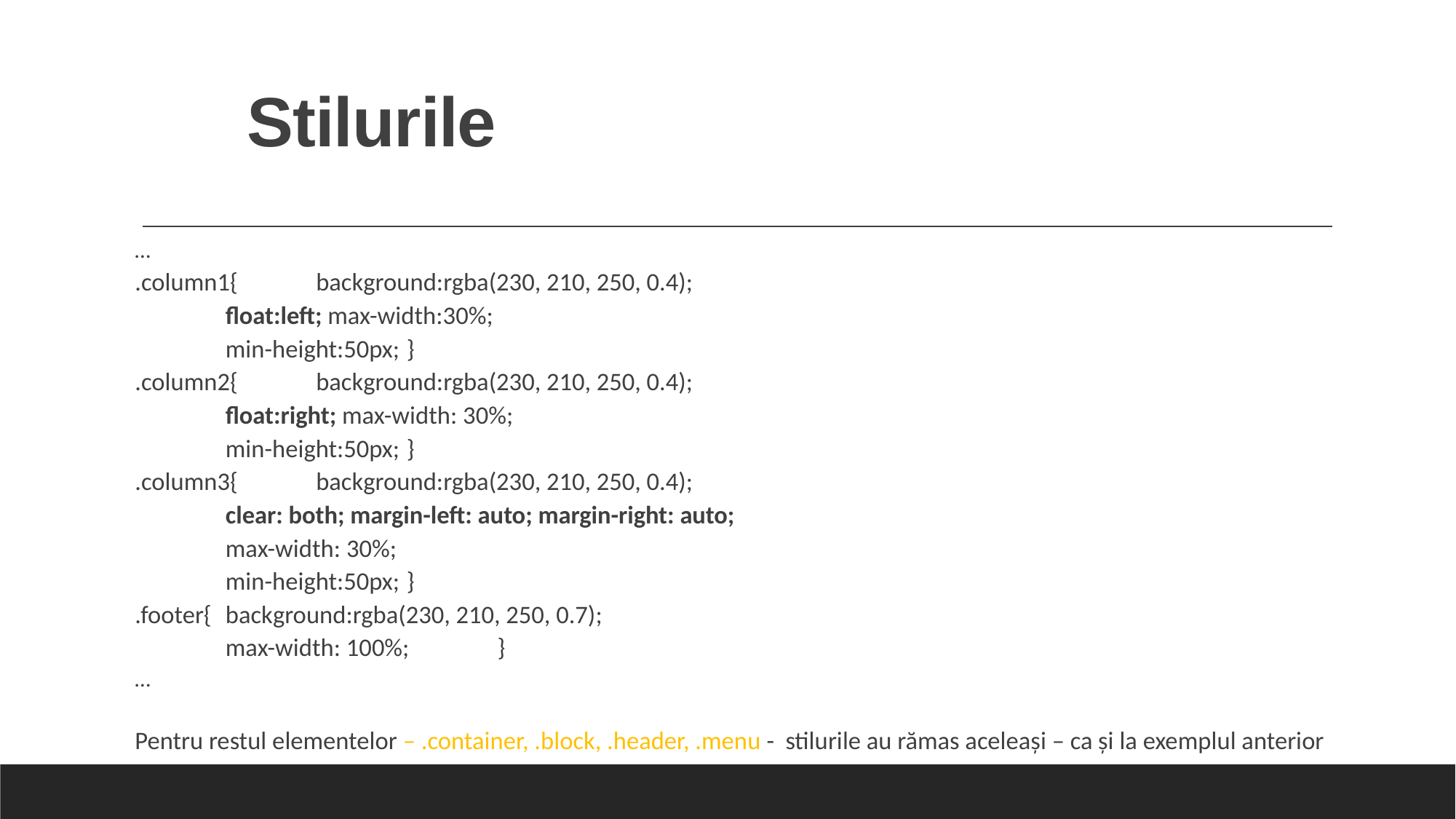

# Stilurile
…
.column1{	background:rgba(230, 210, 250, 0.4);
		float:left; max-width:30%;
		min-height:50px; 		}
.column2{	background:rgba(230, 210, 250, 0.4);
		float:right; max-width: 30%;
		min-height:50px;	}
.column3{	background:rgba(230, 210, 250, 0.4);
		clear: both; margin-left: auto; margin-right: auto;
		max-width: 30%;
		min-height:50px; 	}
.footer{		background:rgba(230, 210, 250, 0.7);
		max-width: 100%; 	}
…

Pentru restul elementelor – .container, .block, .header, .menu -  stilurile au rămas aceleași – ca și la exemplul anterior